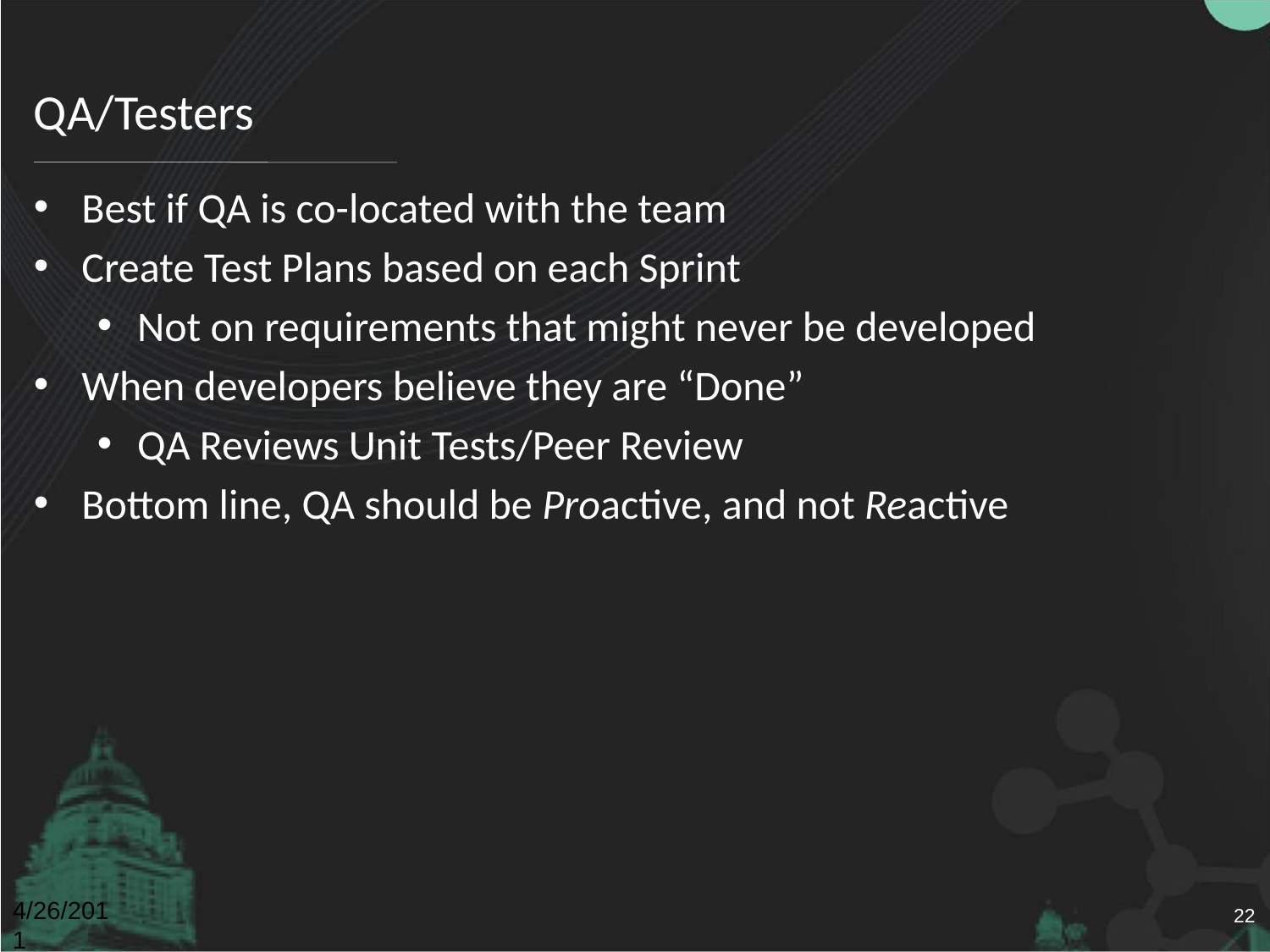

# QA/Testers
Best if QA is co-located with the team
Create Test Plans based on each Sprint
Not on requirements that might never be developed
When developers believe they are “Done”
QA Reviews Unit Tests/Peer Review
Bottom line, QA should be Proactive, and not Reactive
4/26/2011
22